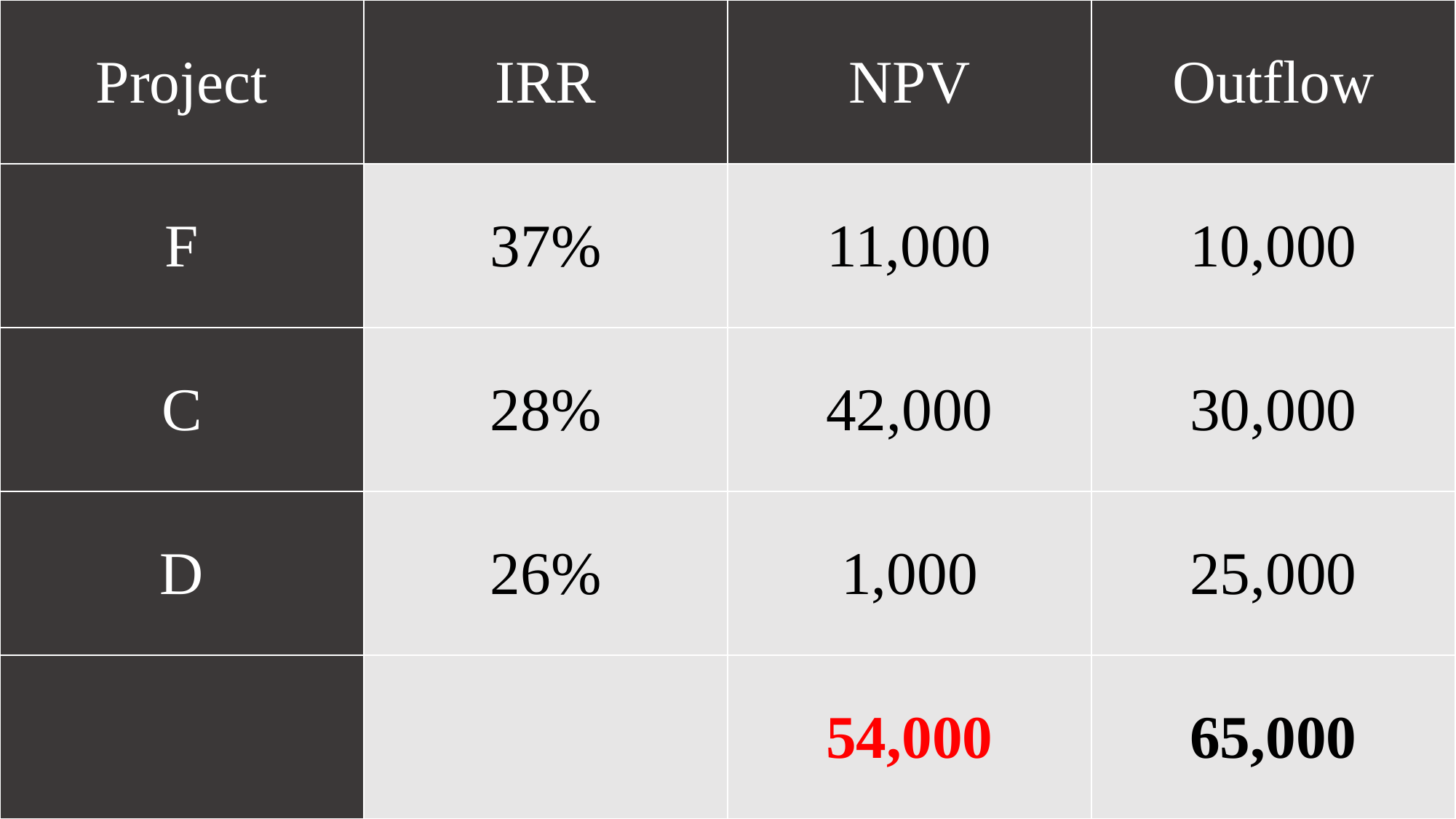

| Project | IRR | NPV | Outflow |
| --- | --- | --- | --- |
| F | 37% | 11,000 | 10,000 |
| C | 28% | 42,000 | 30,000 |
| D | 26% | 1,000 | 25,000 |
|  |  | 54,000 | 65,000 |